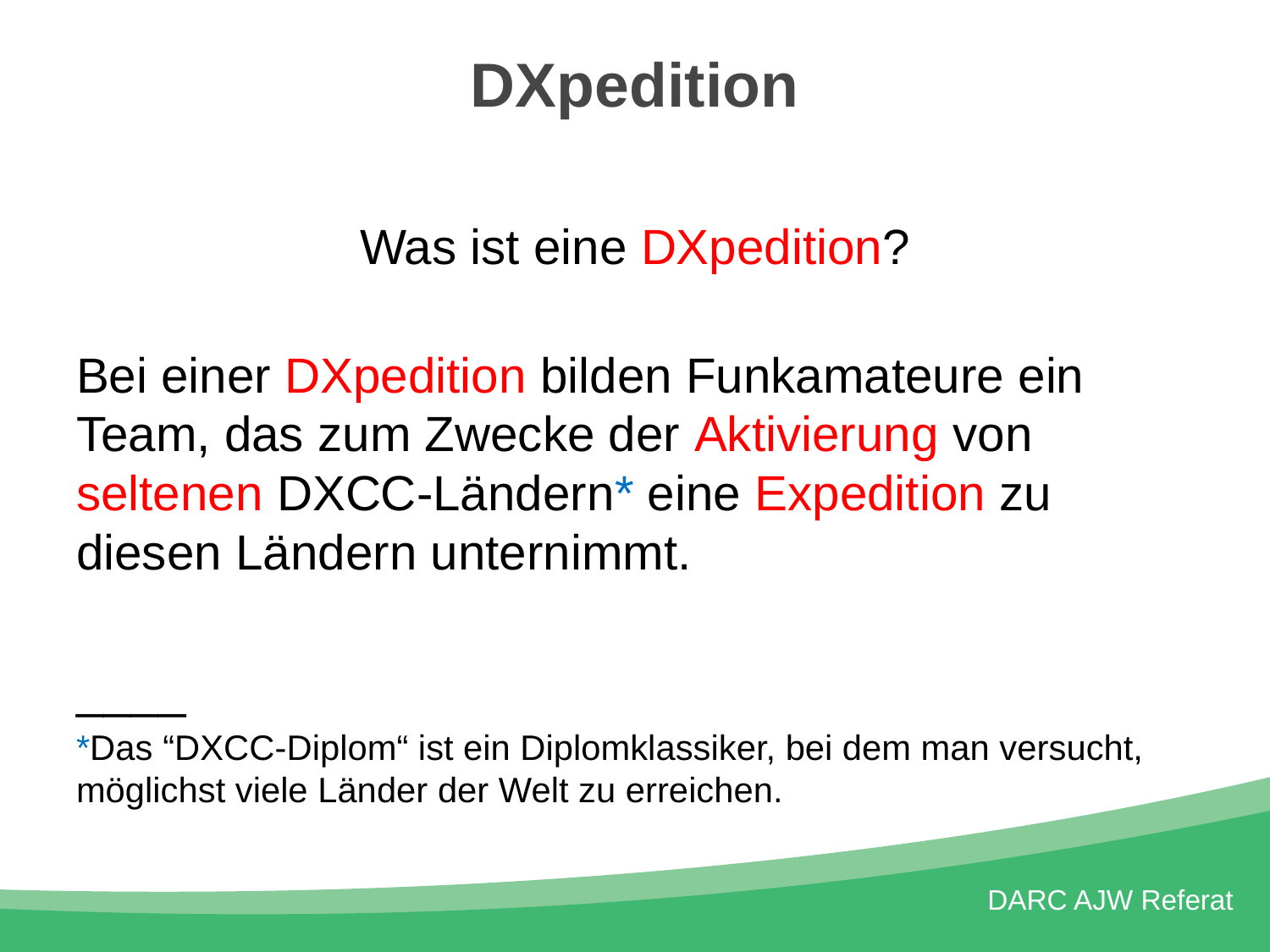

# DXpedition
Was ist eine DXpedition?
Bei einer DXpedition bilden Funkamateure ein Team, das zum Zwecke der Aktivierung von seltenen DXCC-Ländern* eine Expedition zu diesen Ländern unternimmt.

____
*Das “DXCC-Diplom“ ist ein Diplomklassiker, bei dem man versucht, möglichst viele Länder der Welt zu erreichen.